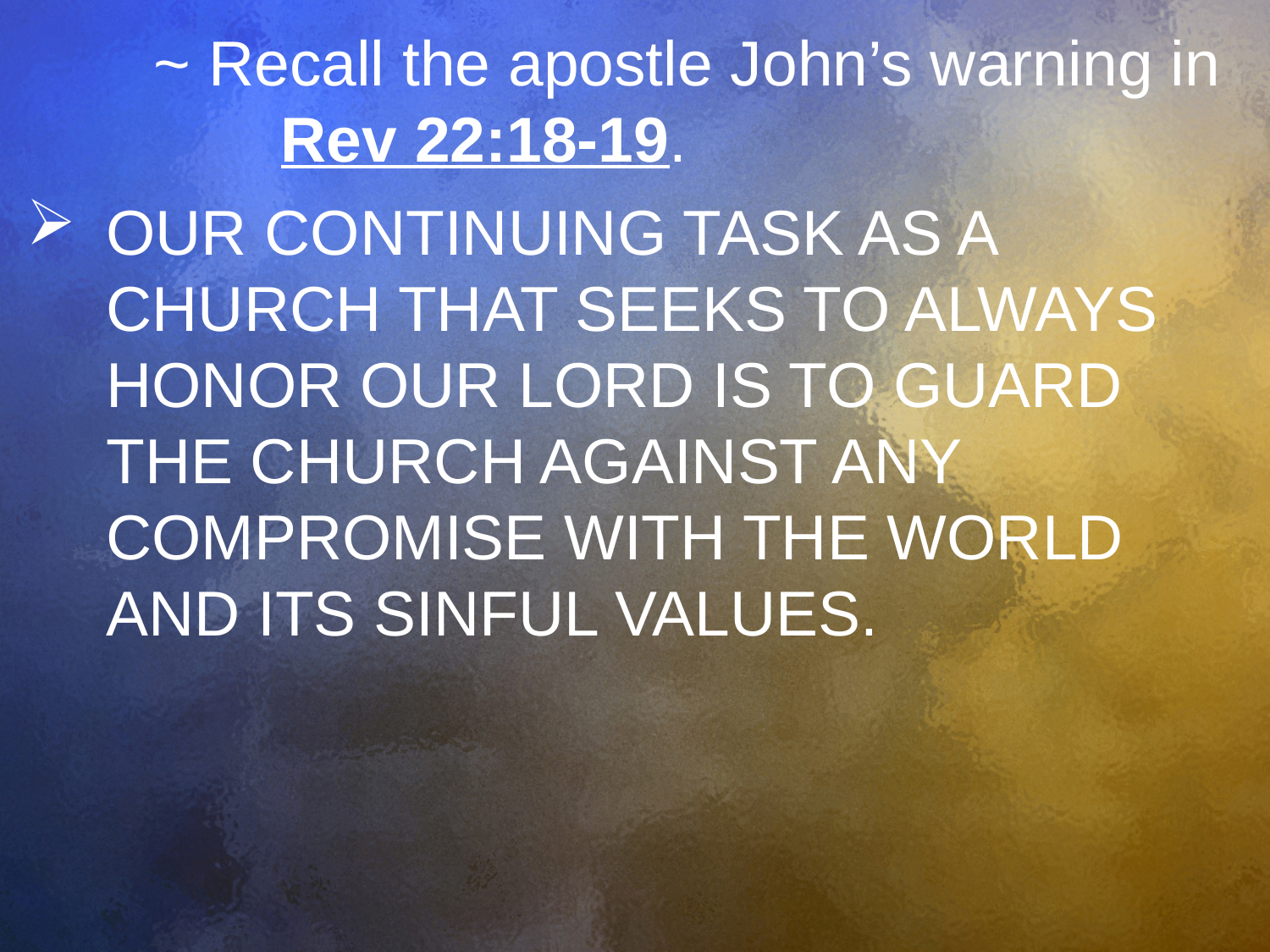

~ Recall the apostle John’s warning in 		Rev 22:18-19.
OUR CONTINUING TASK AS A CHURCH THAT SEEKS TO ALWAYS HONOR OUR LORD IS TO GUARD THE CHURCH AGAINST ANY COMPROMISE WITH THE WORLD AND ITS SINFUL VALUES.